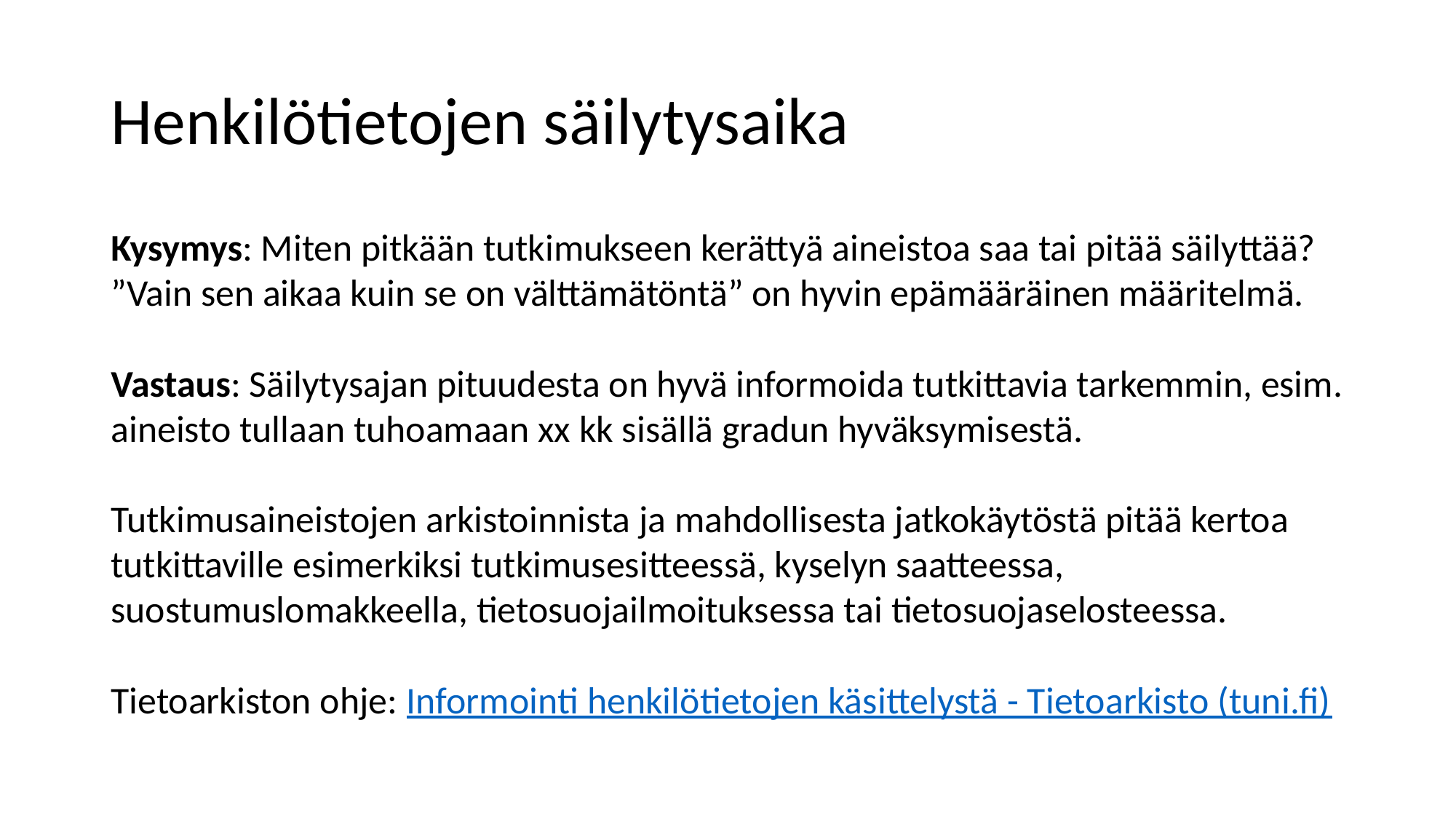

# Henkilötietojen säilytysaika
Kysymys: Miten pitkään tutkimukseen kerättyä aineistoa saa tai pitää säilyttää? ”Vain sen aikaa kuin se on välttämätöntä” on hyvin epämääräinen määritelmä.

Vastaus: Säilytysajan pituudesta on hyvä informoida tutkittavia tarkemmin, esim. aineisto tullaan tuhoamaan xx kk sisällä gradun hyväksymisestä.

Tutkimusaineistojen arkistoinnista ja mahdollisesta jatkokäytöstä pitää kertoa tutkittaville esimerkiksi tutkimusesitteessä, kyselyn saatteessa, suostumuslomakkeella, tietosuojailmoituksessa tai tietosuojaselosteessa.

Tietoarkiston ohje: Informointi henkilötietojen käsittelystä - Tietoarkisto (tuni.fi)